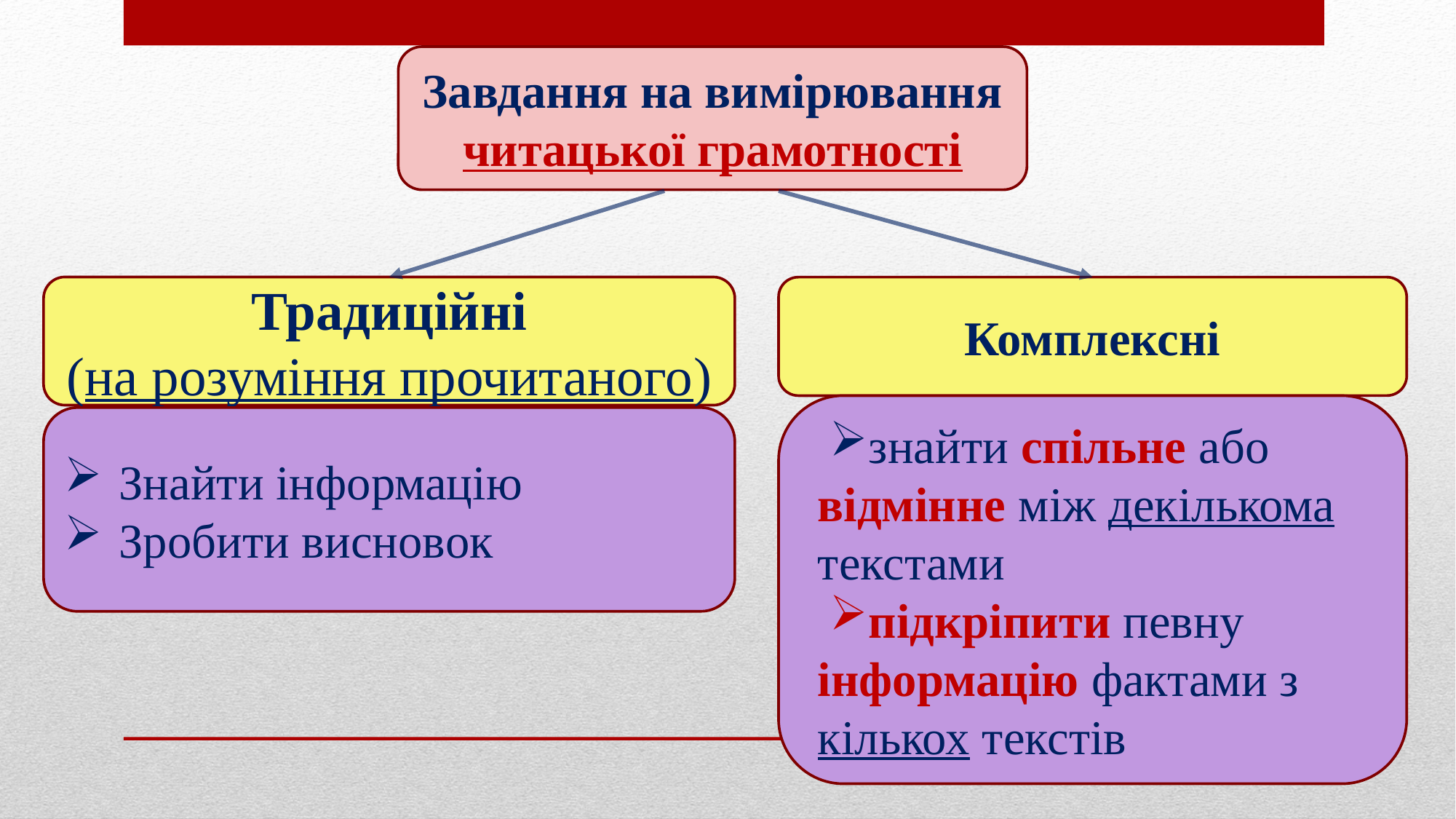

Завдання на вимірювання читацької грамотності
Традиційні
(на розуміння прочитаного)
Комплексні
знайти спільне або відмінне між декількома текстами
підкріпити певну інформацію фактами з кількох текстів
Знайти інформацію
Зробити висновок